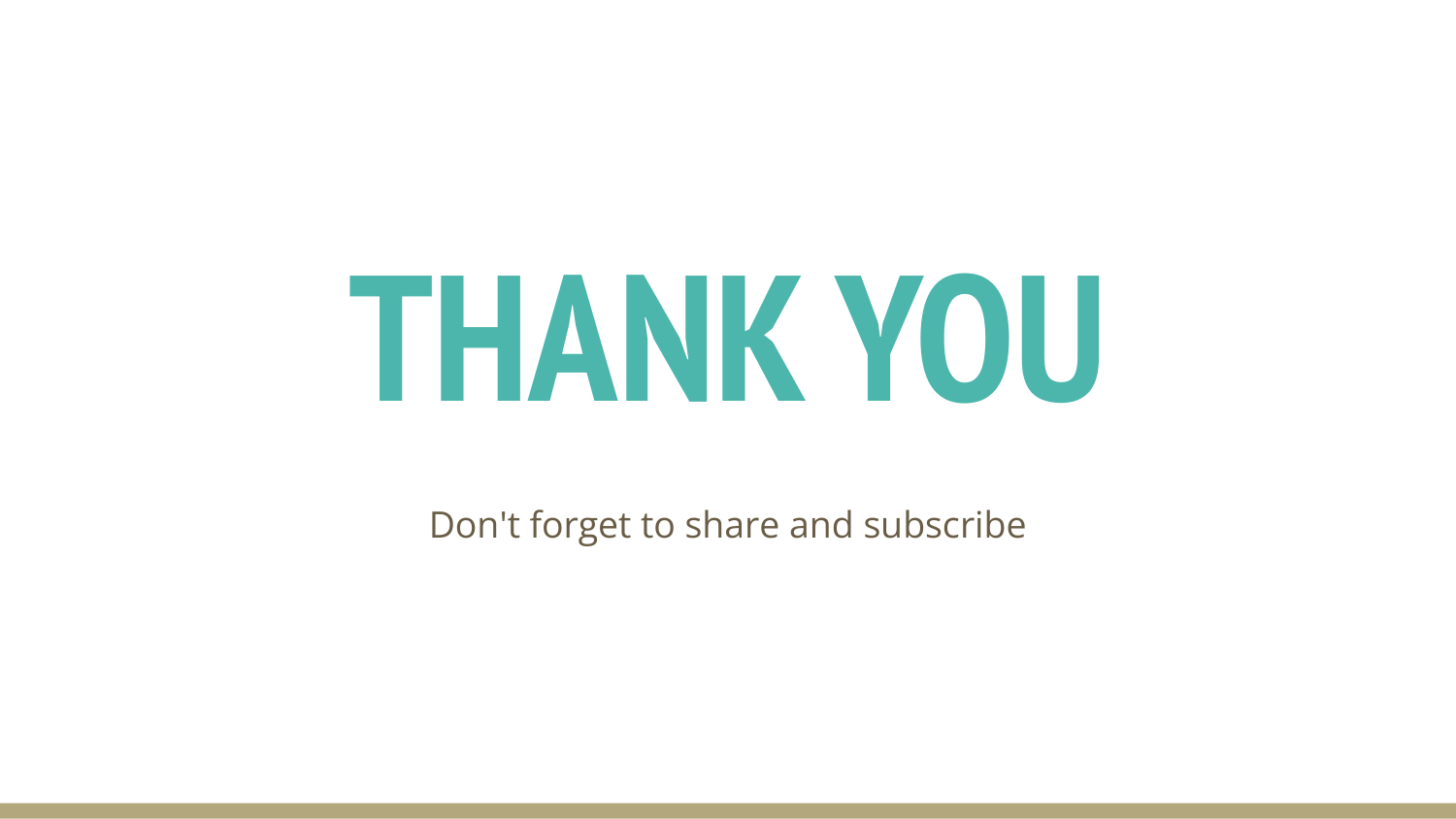

# THANK YOU
Don't forget to share and subscribe